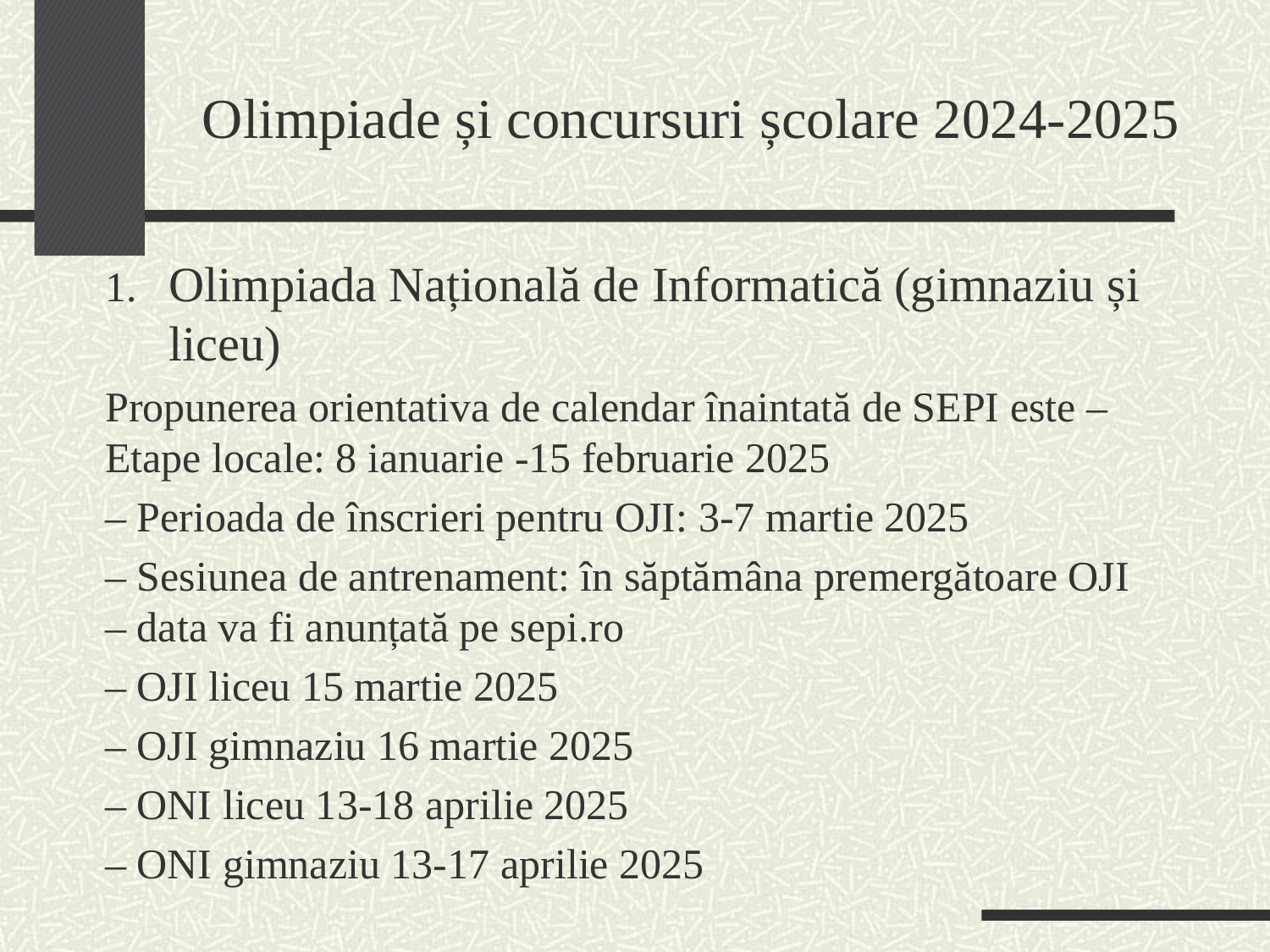

# Olimpiade și concursuri școlare 2024-2025
Olimpiada Națională de Informatică (gimnaziu și liceu)
Propunerea orientativa de calendar înaintată de SEPI este – Etape locale: 8 ianuarie -15 februarie 2025
– Perioada de înscrieri pentru OJI: 3-7 martie 2025
– Sesiunea de antrenament: în săptămâna premergătoare OJI – data va fi anunțată pe sepi.ro
– OJI liceu 15 martie 2025
– OJI gimnaziu 16 martie 2025
– ONI liceu 13-18 aprilie 2025
– ONI gimnaziu 13-17 aprilie 2025